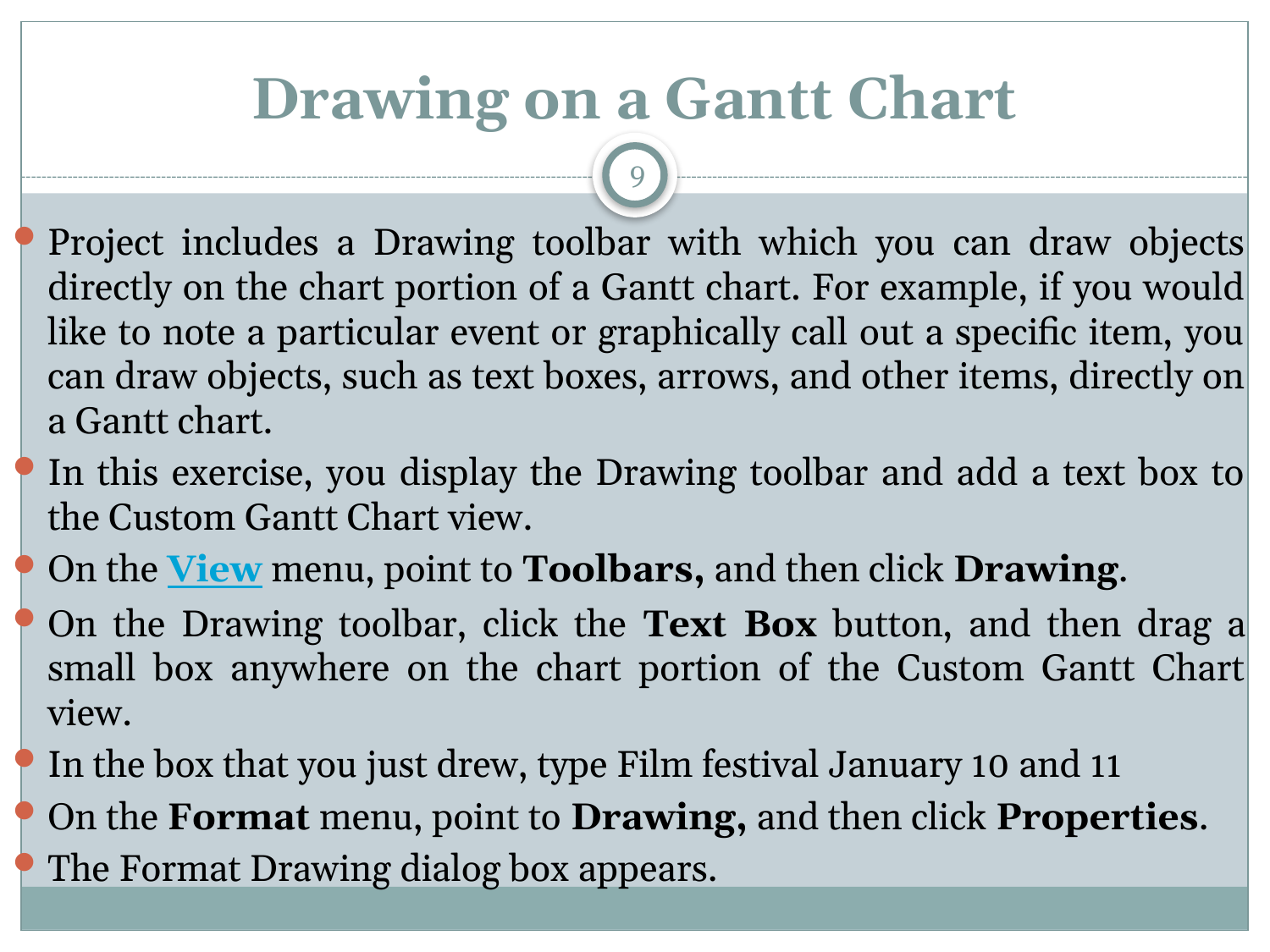

# Drawing on a Gantt Chart
9
Project includes a Drawing toolbar with which you can draw objects directly on the chart portion of a Gantt chart. For example, if you would like to note a particular event or graphically call out a specific item, you can draw objects, such as text boxes, arrows, and other items, directly on a Gantt chart.
In this exercise, you display the Drawing toolbar and add a text box to the Custom Gantt Chart view.
On the View menu, point to Toolbars, and then click Drawing.
On the Drawing toolbar, click the Text Box button, and then drag a small box anywhere on the chart portion of the Custom Gantt Chart view.
In the box that you just drew, type Film festival January 10 and 11
On the Format menu, point to Drawing, and then click Properties.
The Format Drawing dialog box appears.